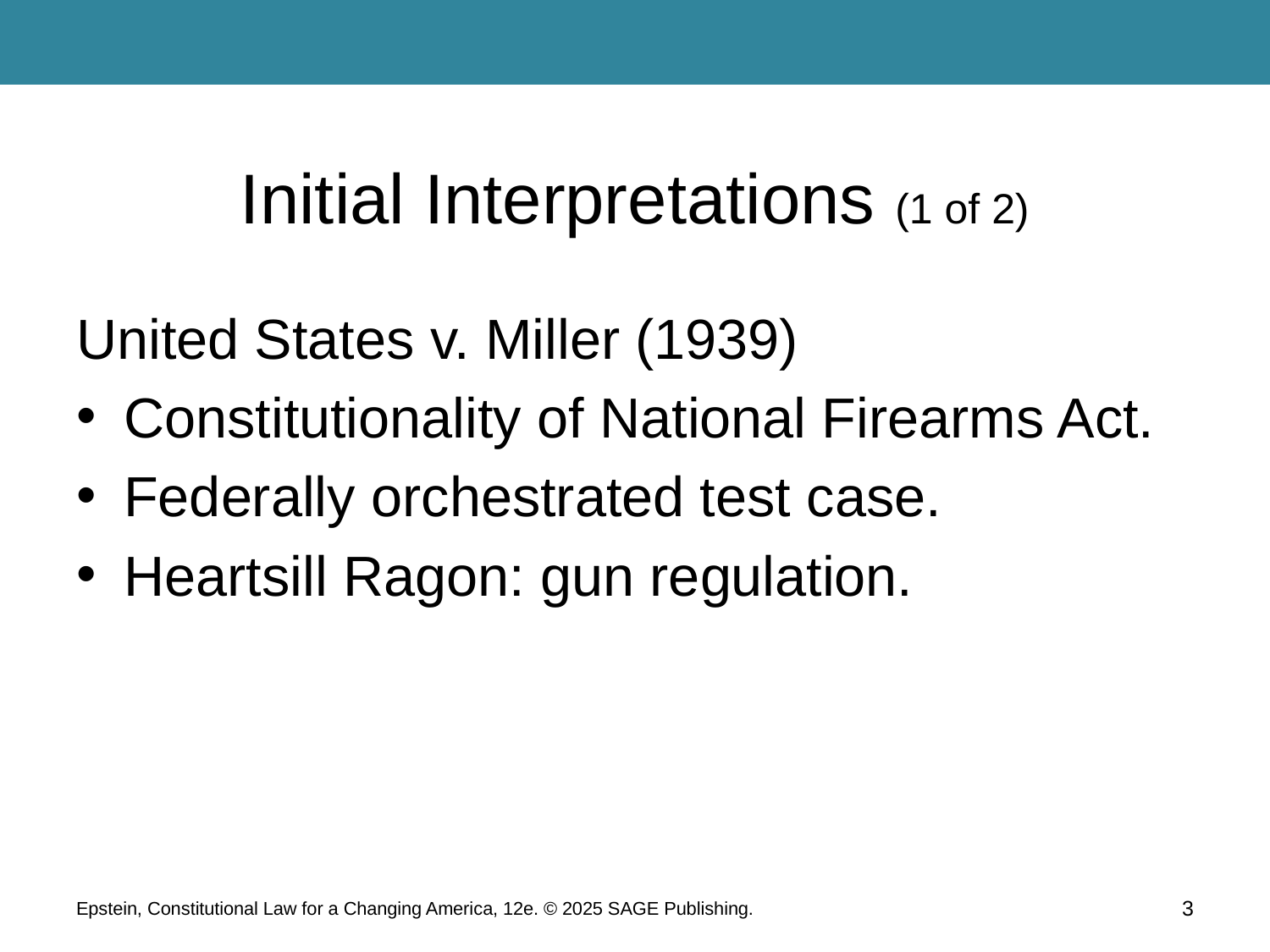

# Initial Interpretations (1 of 2)
United States v. Miller (1939)
Constitutionality of National Firearms Act.
Federally orchestrated test case.
Heartsill Ragon: gun regulation.

Epstein, Constitutional Law for a Changing America, 12e. © 2025 SAGE Publishing.
3